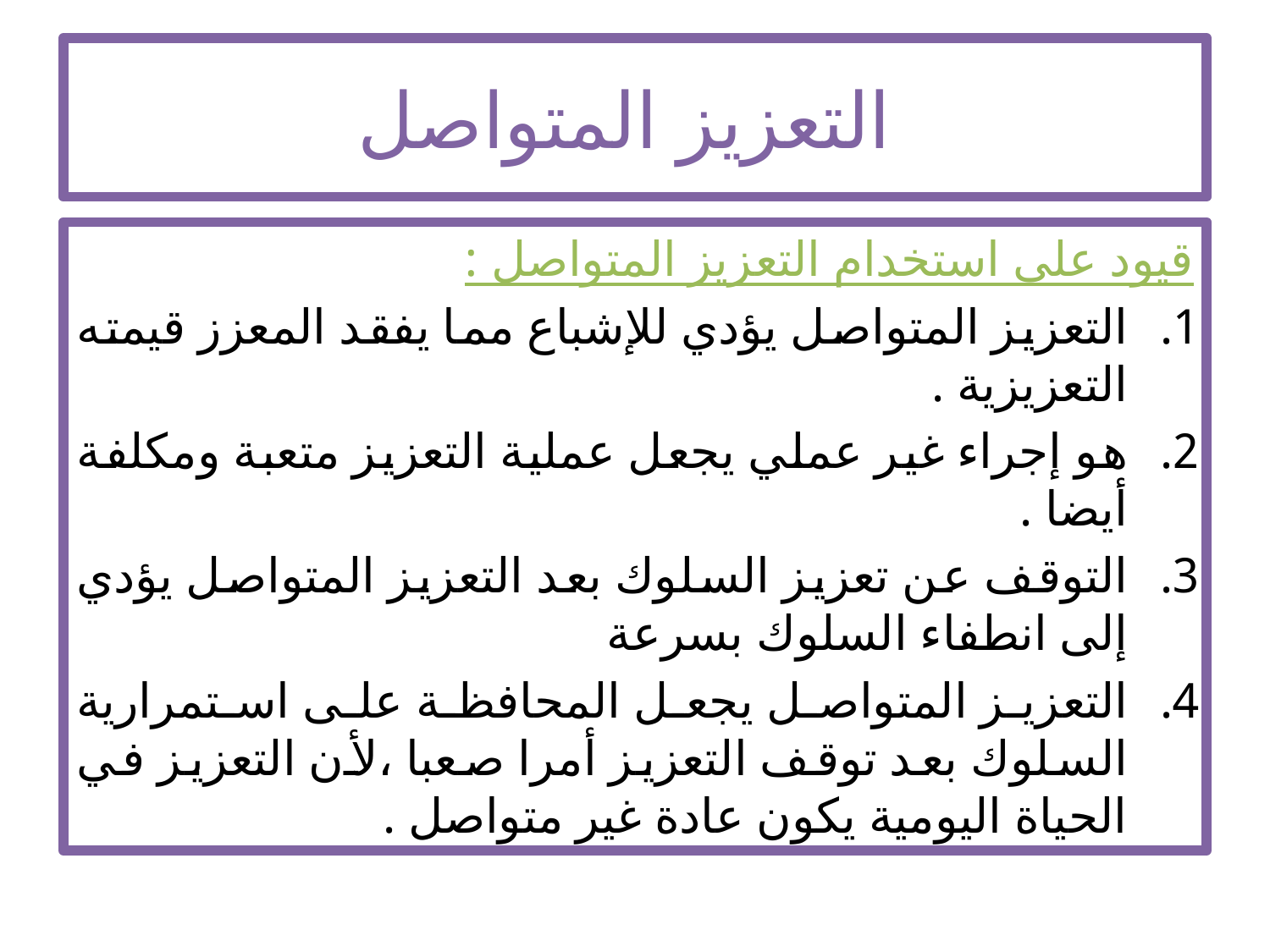

# التعزيز المتواصل
قيود على استخدام التعزيز المتواصل :
التعزيز المتواصل يؤدي للإشباع مما يفقد المعزز قيمته التعزيزية .
هو إجراء غير عملي يجعل عملية التعزيز متعبة ومكلفة أيضا .
التوقف عن تعزيز السلوك بعد التعزيز المتواصل يؤدي إلى انطفاء السلوك بسرعة
التعزيز المتواصل يجعل المحافظة على استمرارية السلوك بعد توقف التعزيز أمرا صعبا ،لأن التعزيز في الحياة اليومية يكون عادة غير متواصل .